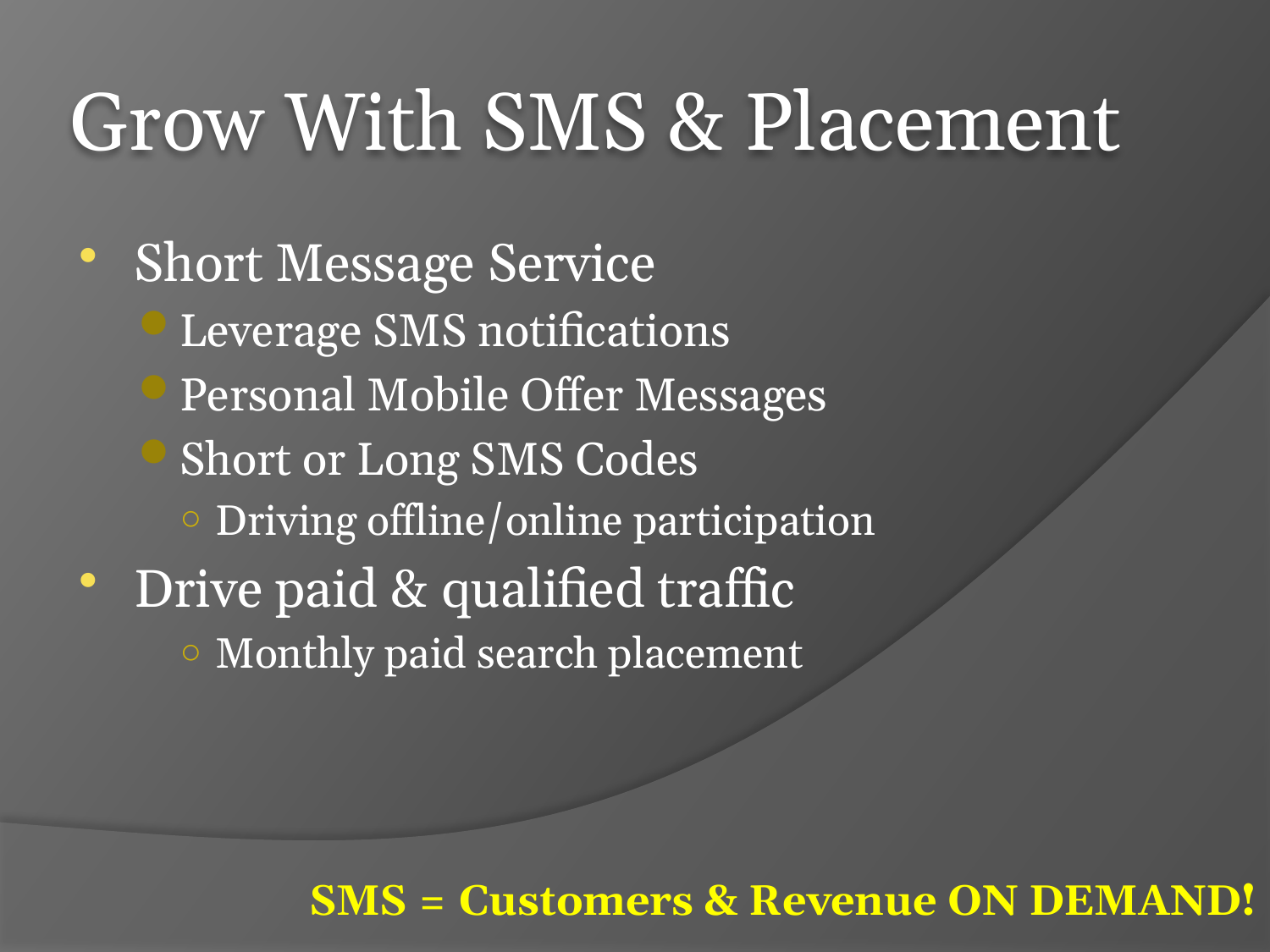

# Grow With SMS & Placement
Short Message Service
Leverage SMS notifications
Personal Mobile Offer Messages
Short or Long SMS Codes
Driving offline/online participation
Drive paid & qualified traffic
Monthly paid search placement

SMS = Customers & Revenue ON DEMAND!